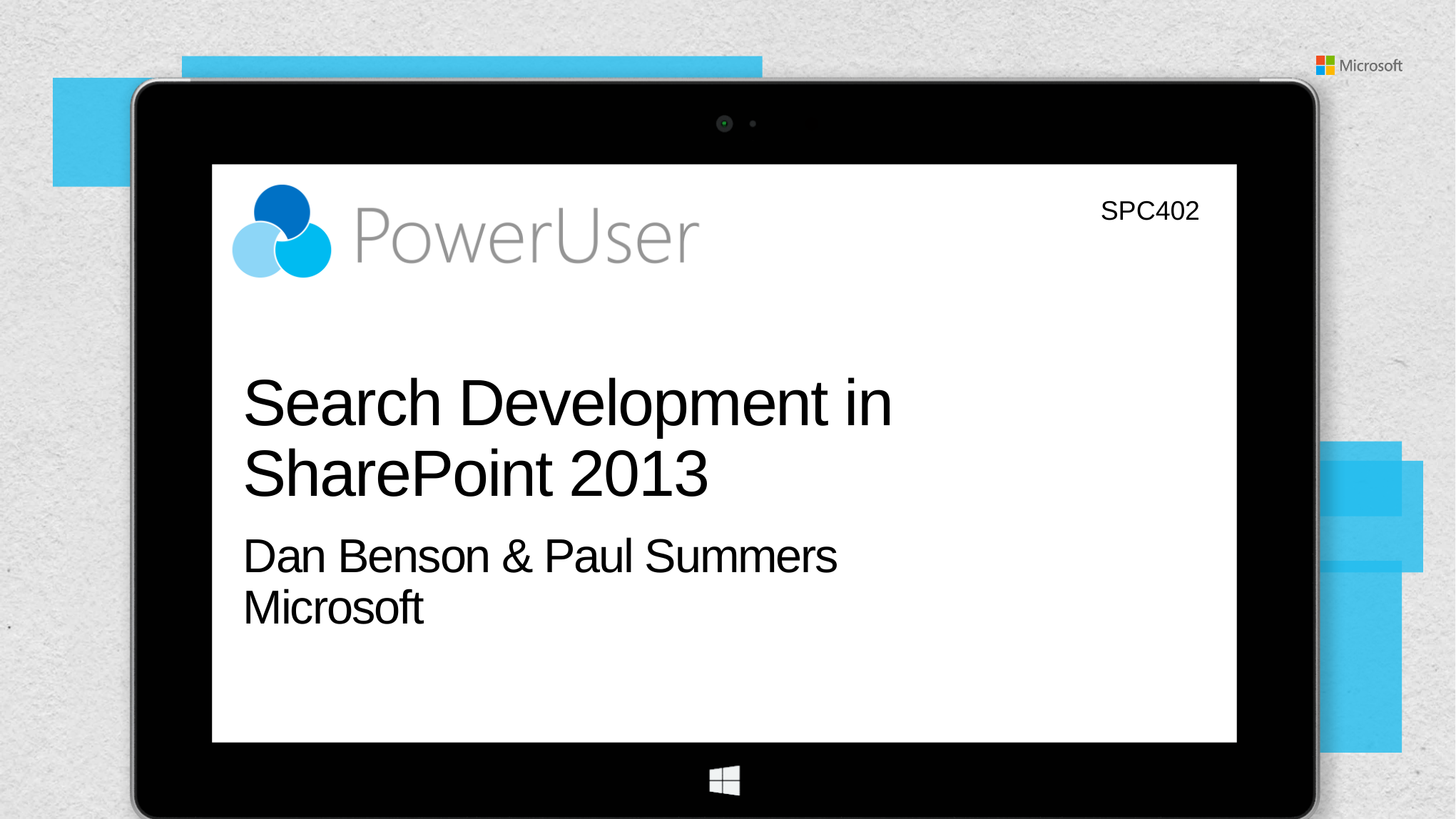

SPC402
# Search Development in SharePoint 2013
Dan Benson & Paul Summers
Microsoft